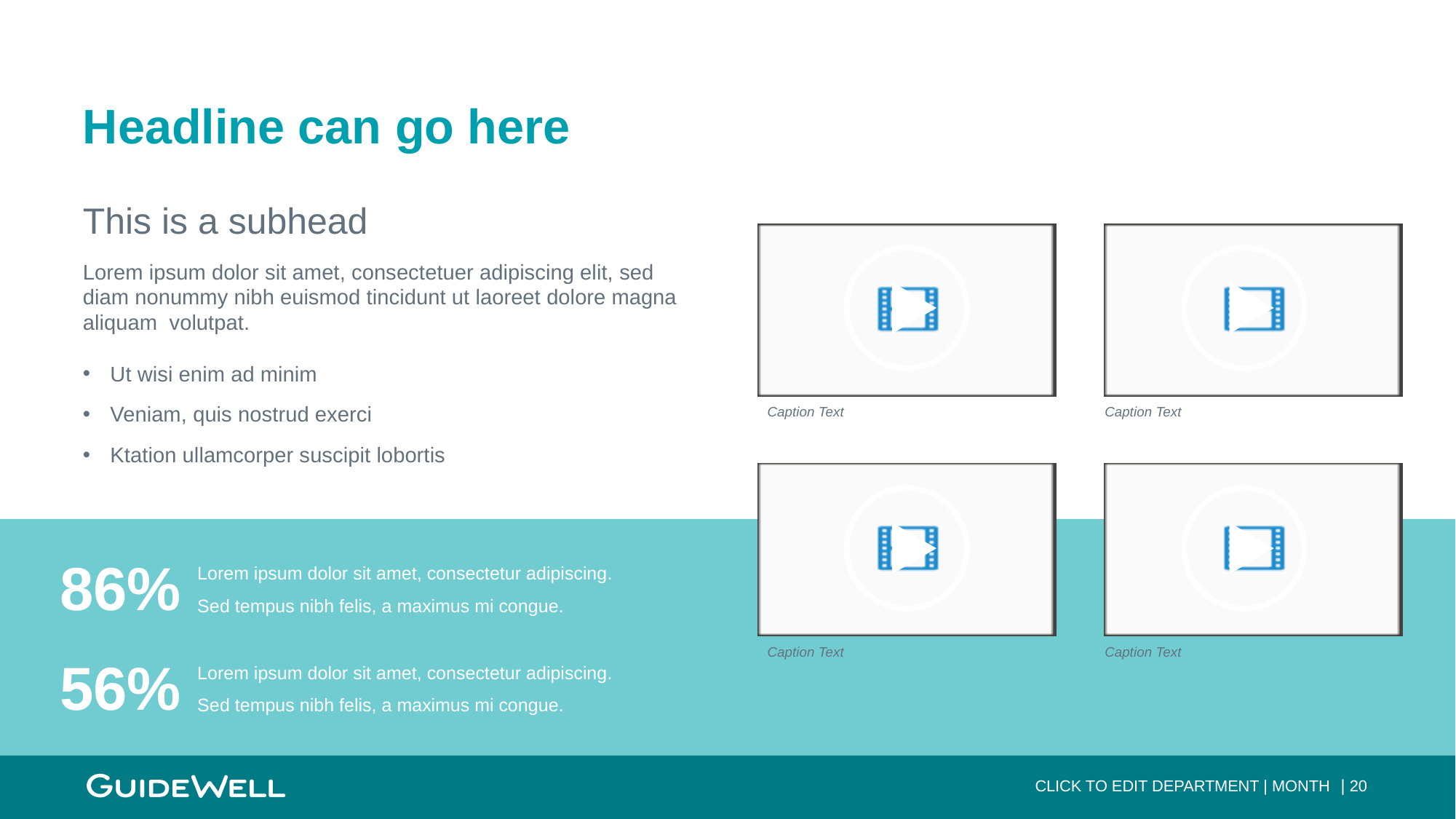

# Headline can go here
This is a subhead

Lorem ipsum dolor sit amet, consectetuer adipiscing elit, sed diam nonummy nibh euismod tincidunt ut laoreet dolore magna aliquam  volutpat.
Ut wisi enim ad minim
Veniam, quis nostrud exerci
Ktation ullamcorper suscipit lobortis
Caption Text
Caption Text

86%
Lorem ipsum dolor sit amet, consectetur adipiscing.
Sed tempus nibh felis, a maximus mi congue.
Caption Text
Caption Text
56%
Lorem ipsum dolor sit amet, consectetur adipiscing.
Sed tempus nibh felis, a maximus mi congue.